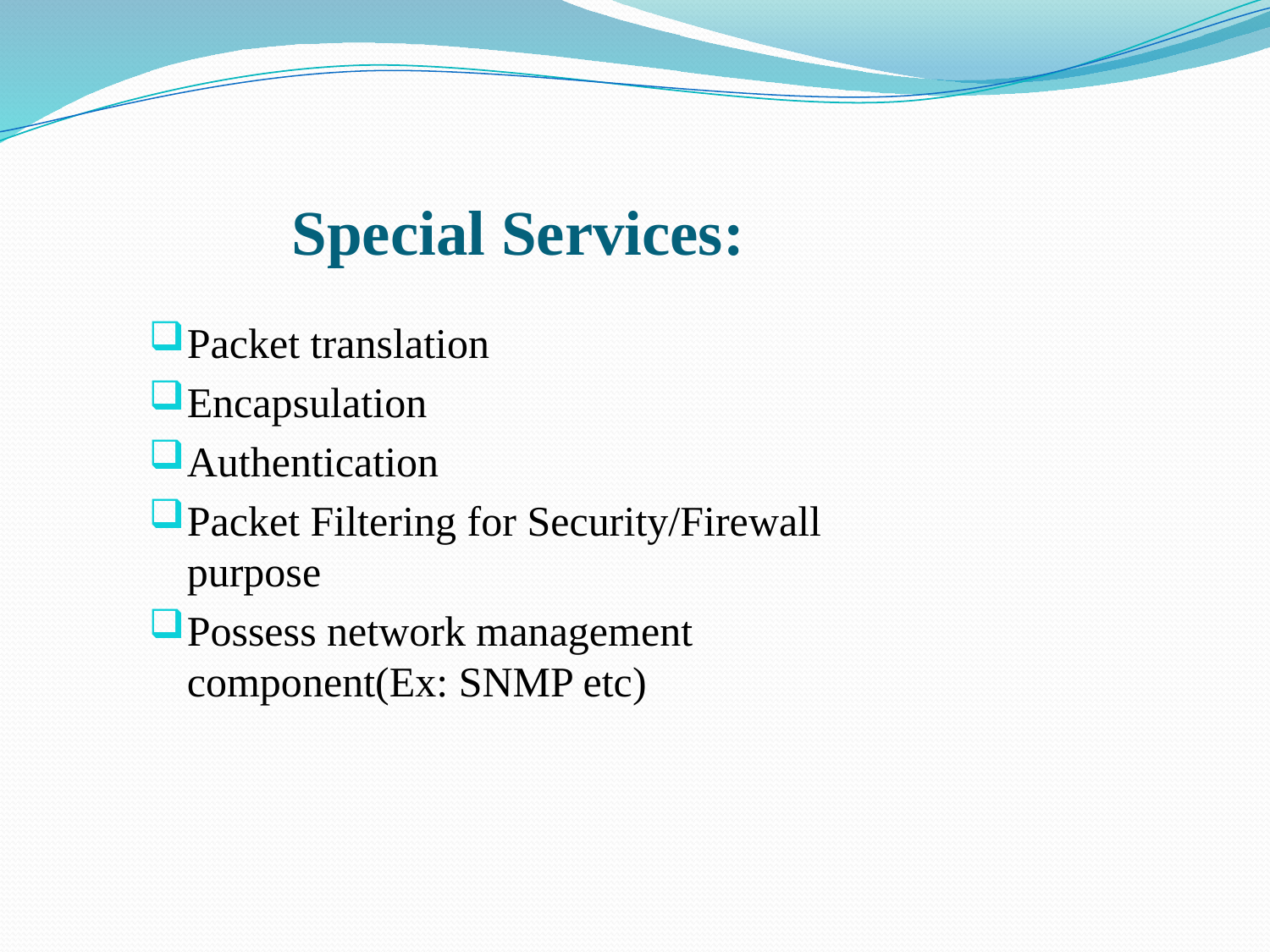

# Special Services:
Packet translation
Encapsulation
Authentication
Packet Filtering for Security/Firewall purpose
Possess network management component(Ex: SNMP etc)